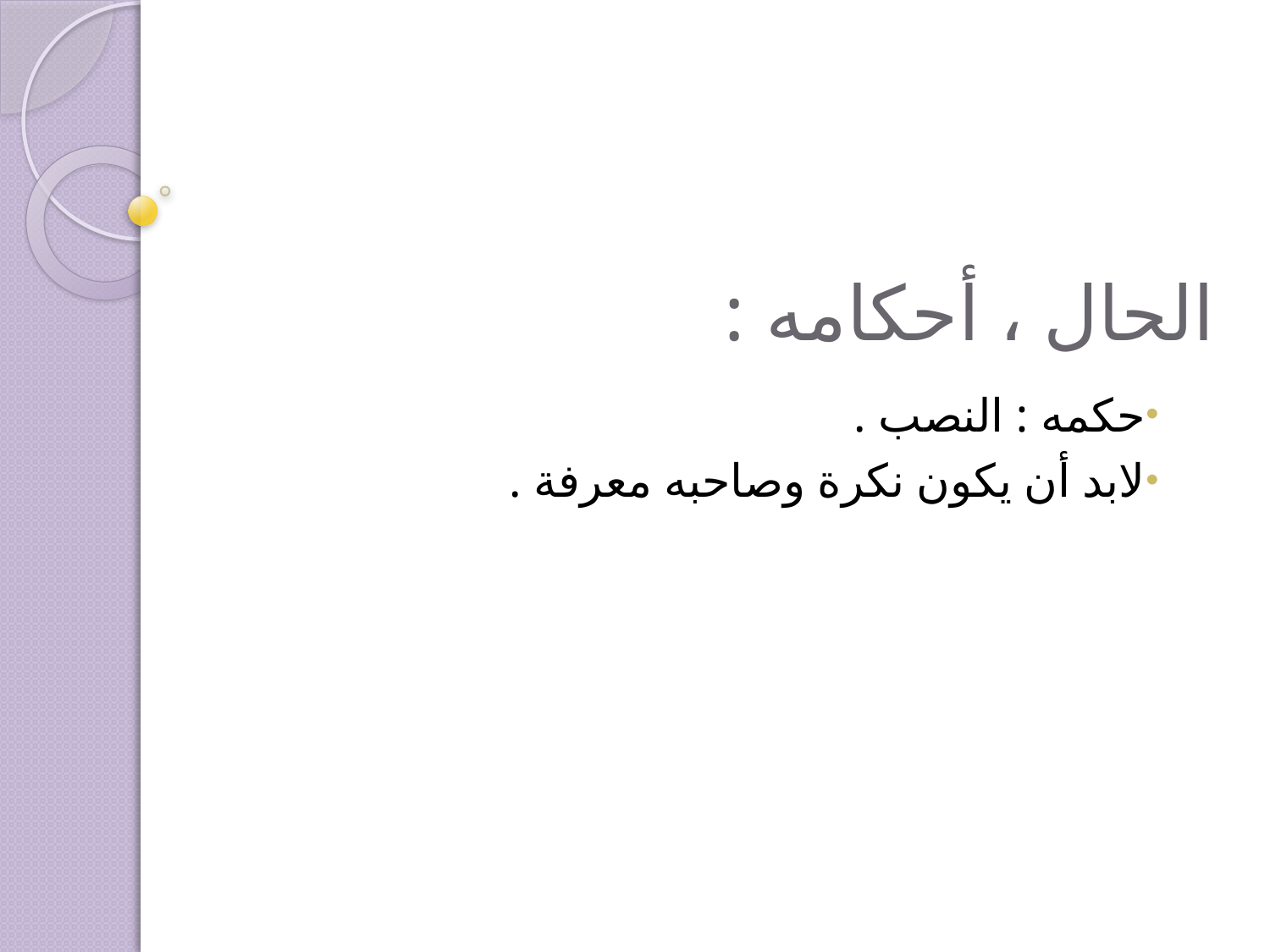

# الحال ، أحكامه :
حكمه : النصب .
لابد أن يكون نكرة وصاحبه معرفة .